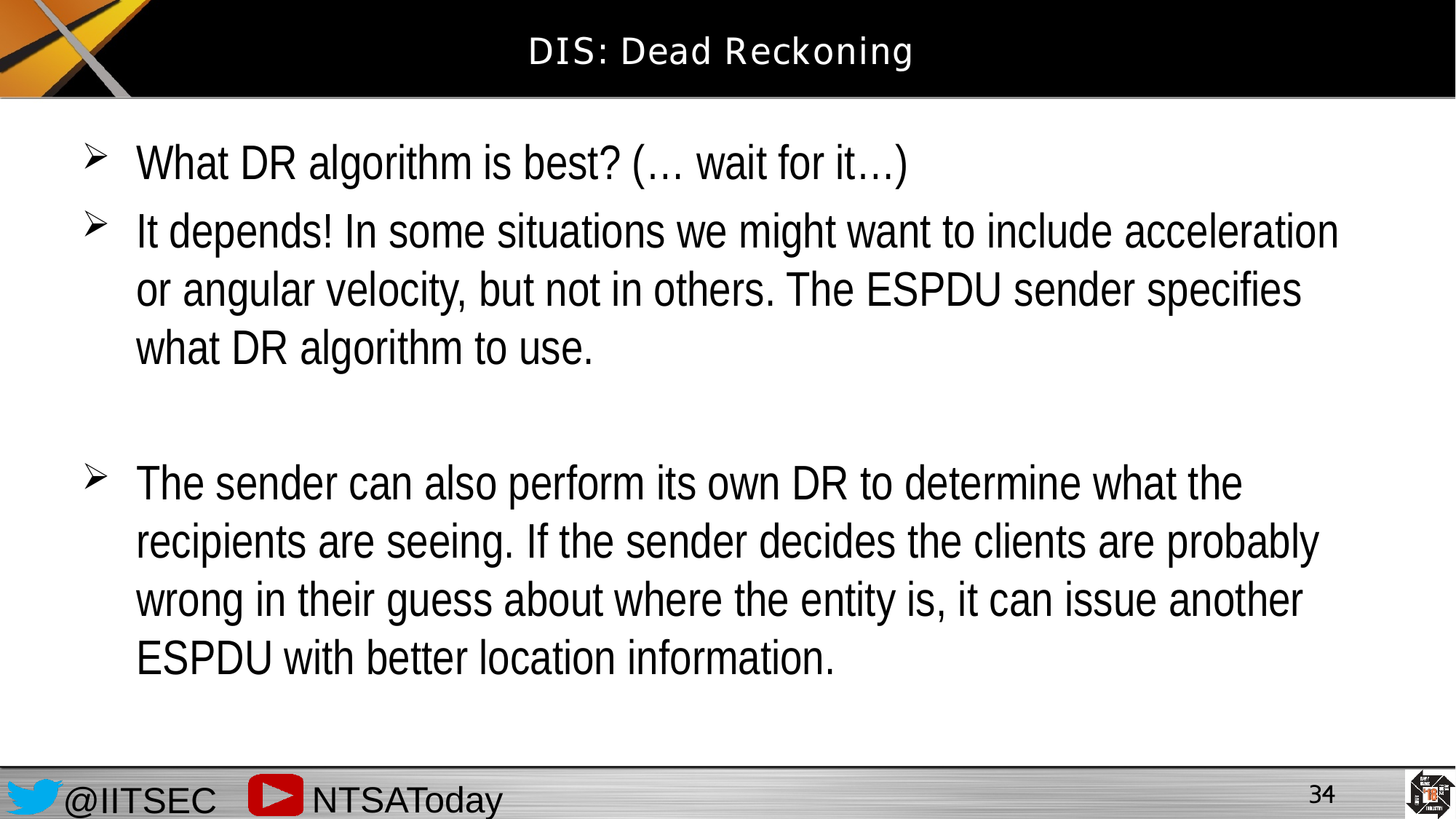

# DIS: Dead Reckoning
What DR algorithm is best? (… wait for it…)
It depends! In some situations we might want to include acceleration or angular velocity, but not in others. The ESPDU sender specifies what DR algorithm to use.

The sender can also perform its own DR to determine what the recipients are seeing. If the sender decides the clients are probably wrong in their guess about where the entity is, it can issue another ESPDU with better location information.
34